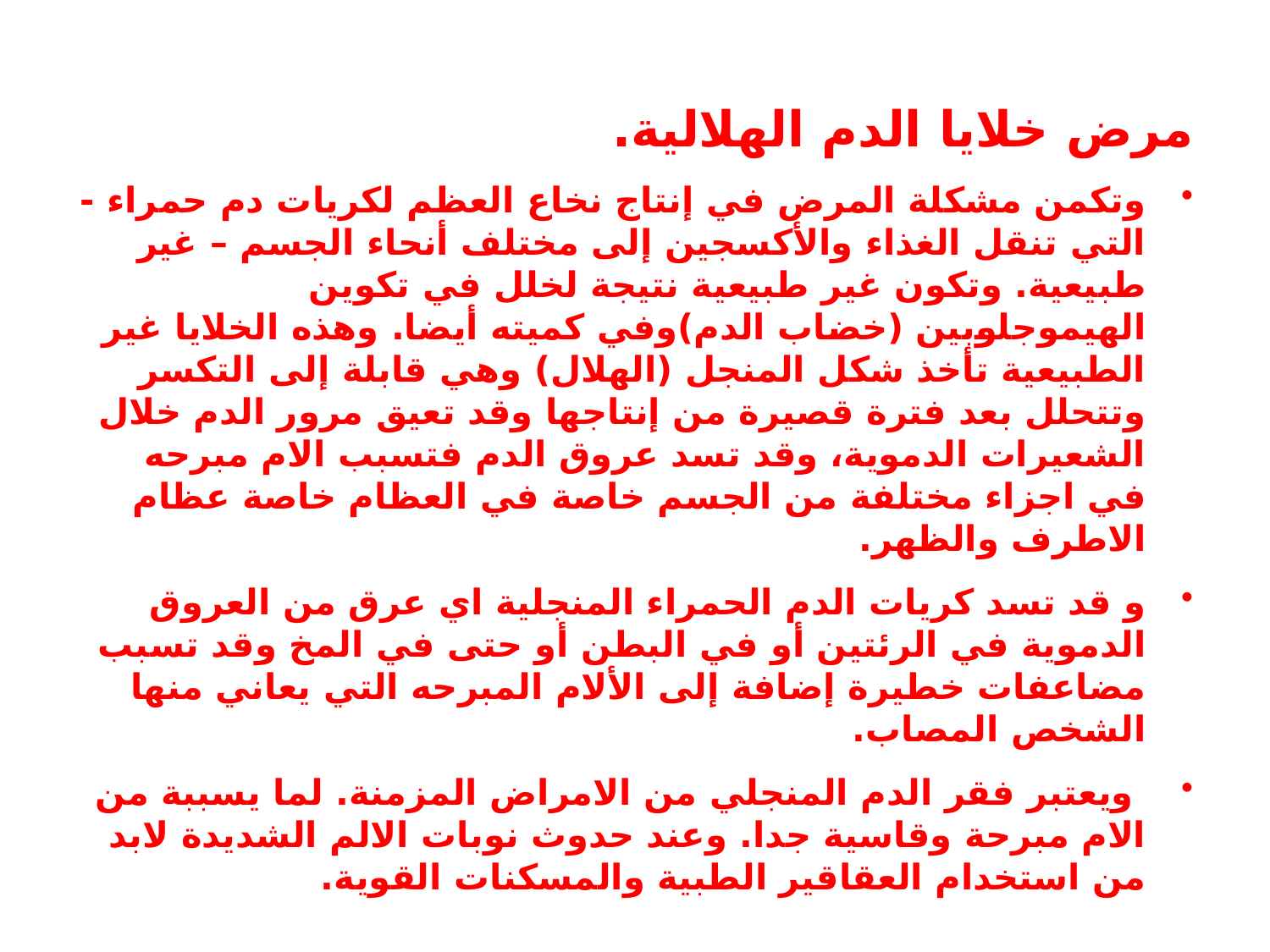

مرض خلايا الدم الهلالية.
وتكمن مشكلة المرض في إنتاج نخاع العظم لكريات دم حمراء - التي تنقل الغذاء والأكسجين إلى مختلف أنحاء الجسم – غير طبيعية. وتكون غير طبيعية نتيجة لخلل في تكوين الهيموجلوبين (خضاب الدم)وفي كميته أيضا. وهذه الخلايا غير الطبيعية تأخذ شكل المنجل (الهلال) وهي قابلة إلى التكسر وتتحلل بعد فترة قصيرة من إنتاجها وقد تعيق مرور الدم خلال الشعيرات الدموية، وقد تسد عروق الدم فتسبب الام مبرحه في اجزاء مختلفة من الجسم خاصة في العظام خاصة عظام الاطرف والظهر.
و قد تسد كريات الدم الحمراء المنجلية اي عرق من العروق الدموية في الرئتين أو في البطن أو حتى في المخ وقد تسبب مضاعفات خطيرة إضافة إلى الألام المبرحه التي يعاني منها الشخص المصاب.
 ويعتبر فقر الدم المنجلي من الامراض المزمنة. لما يسببة من الام مبرحة وقاسية جدا. وعند حدوث نوبات الالم الشديدة لابد من استخدام العقاقير الطبية والمسكنات القوية.